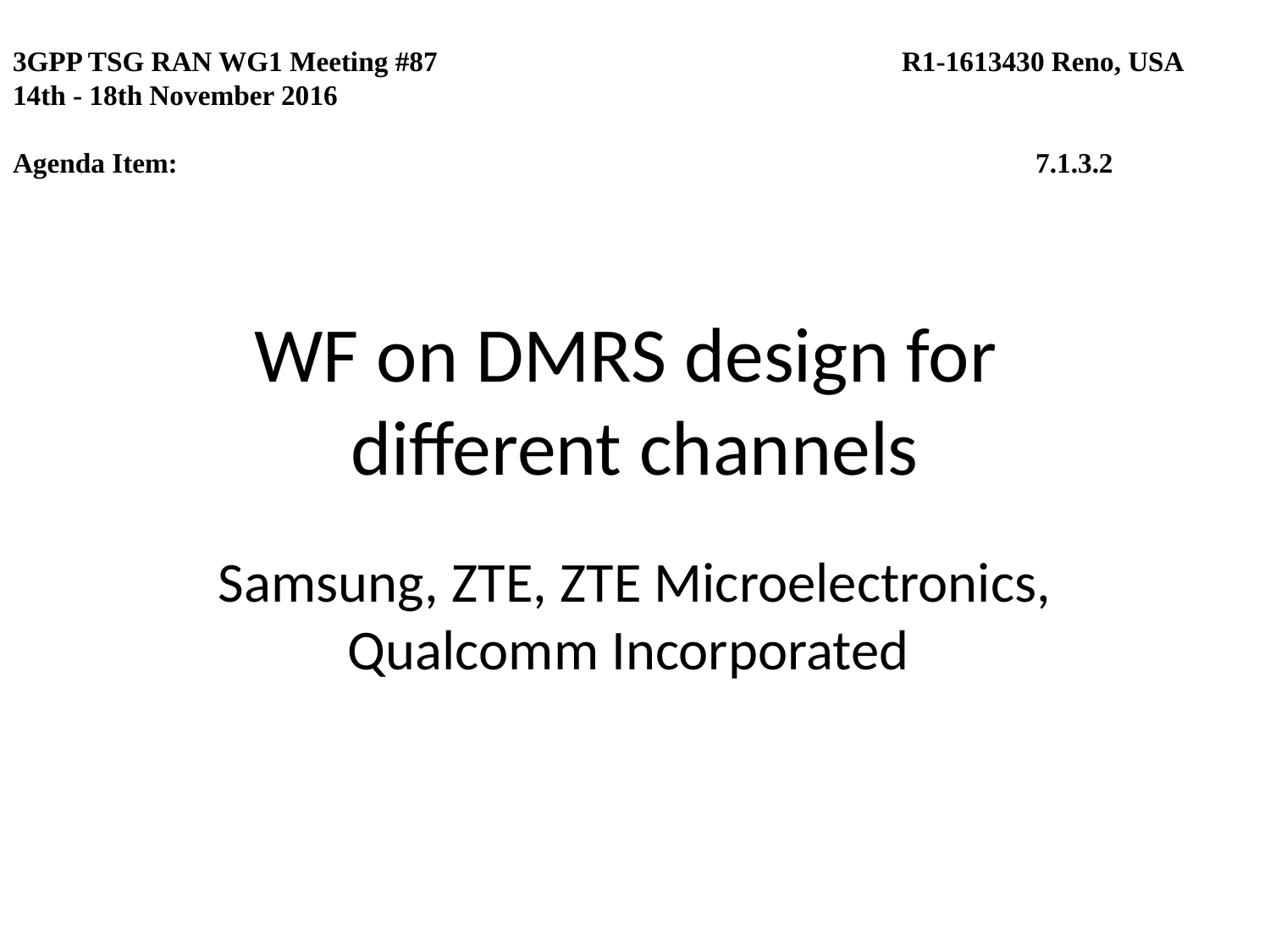

3GPP TSG RAN WG1 Meeting #87	                    	R1-1613430 Reno, USA 14th - 18th November 2016

Agenda Item:		  	 7.1.3.2

# WF on DMRS design for different channels
Samsung, ZTE, ZTE Microelectronics, Qualcomm Incorporated